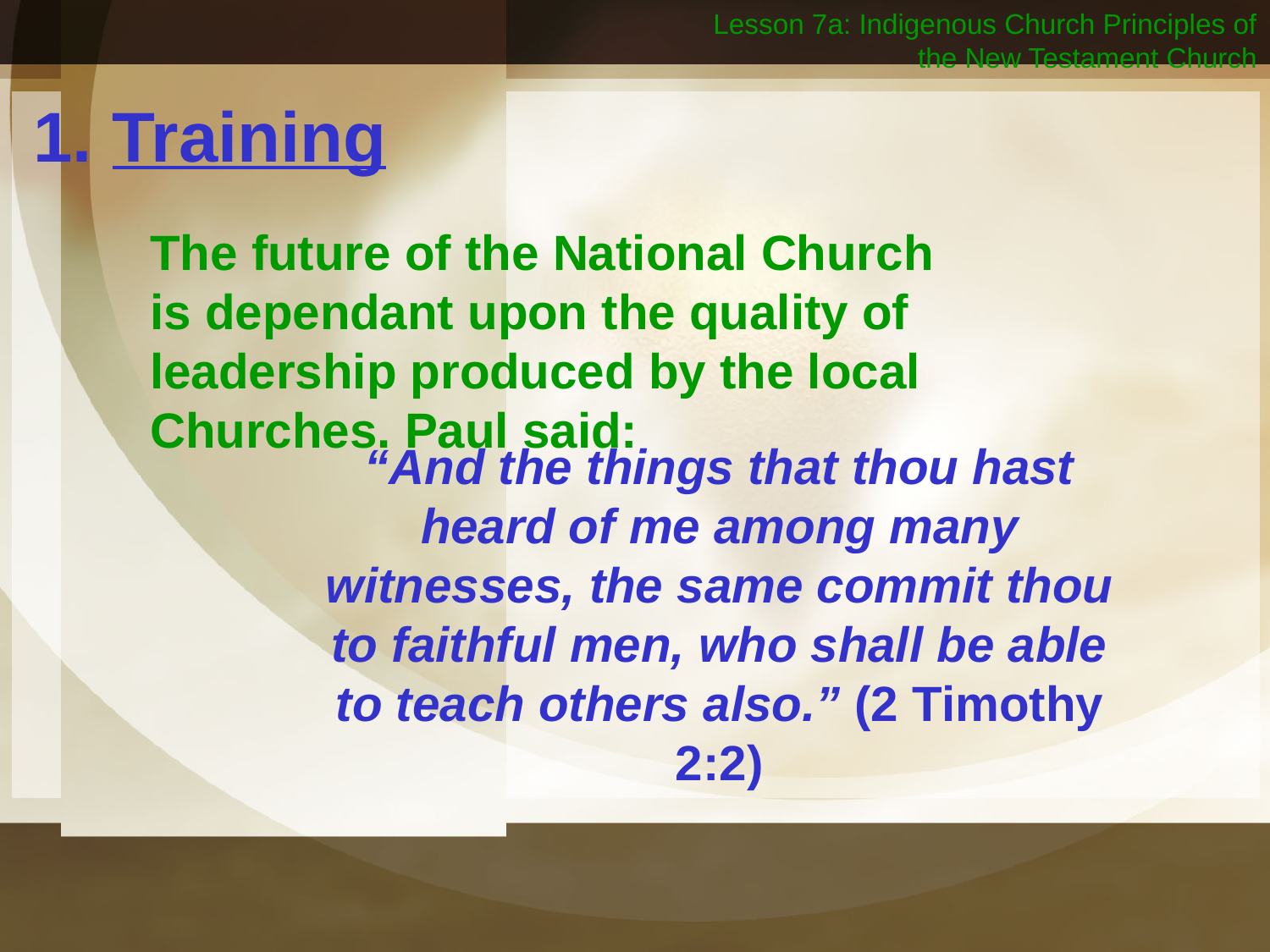

Lesson 7a: Indigenous Church Principles of the New Testament Church
1. Training
The future of the National Church is dependant upon the quality of leadership produced by the local Churches. Paul said:
“And the things that thou hast heard of me among many witnesses, the same commit thou to faithful men, who shall be able to teach others also.” (2 Timothy 2:2)